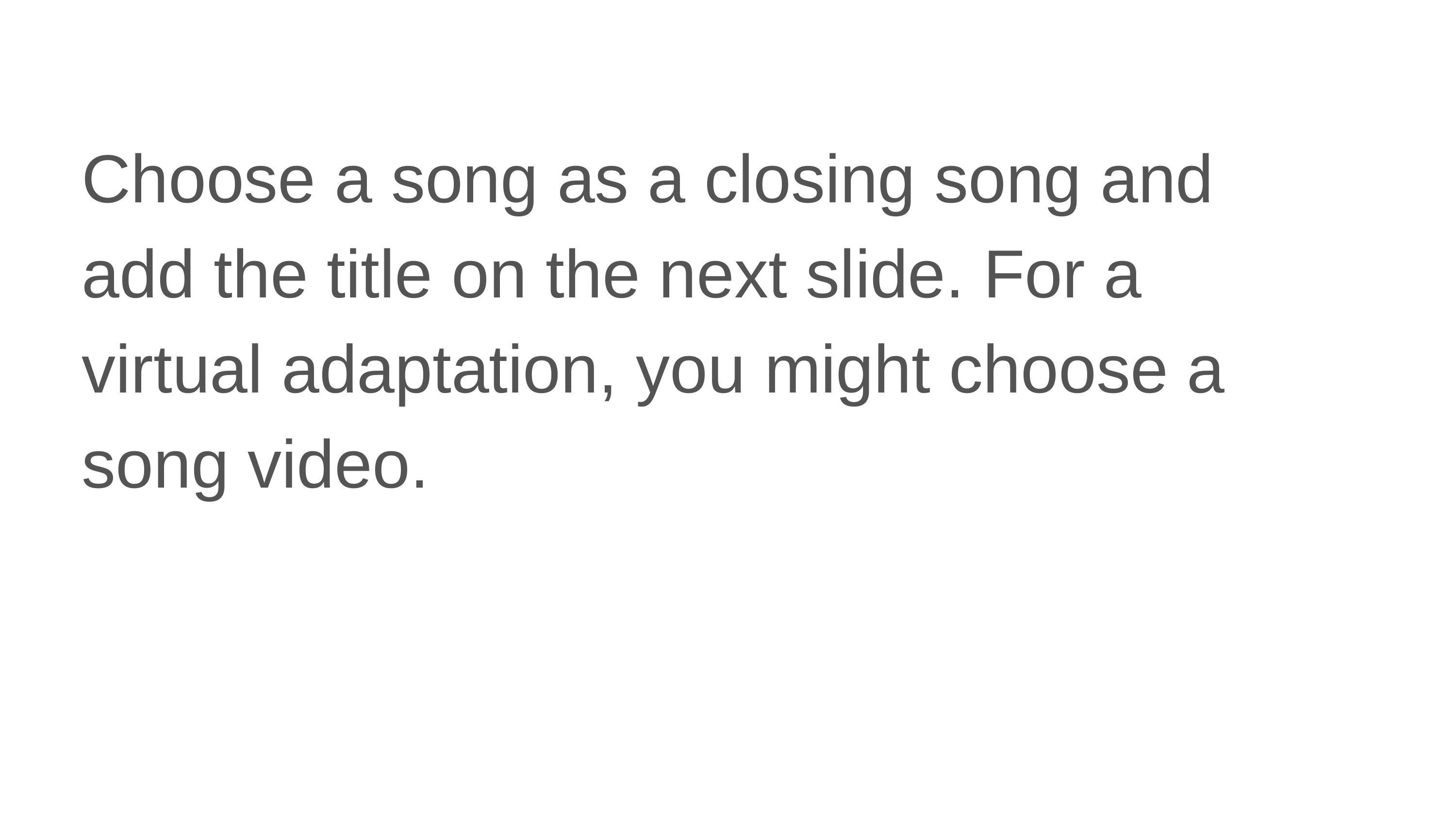

Choose a song as a closing song and add the title on the next slide. For a virtual adaptation, you might choose a song video.